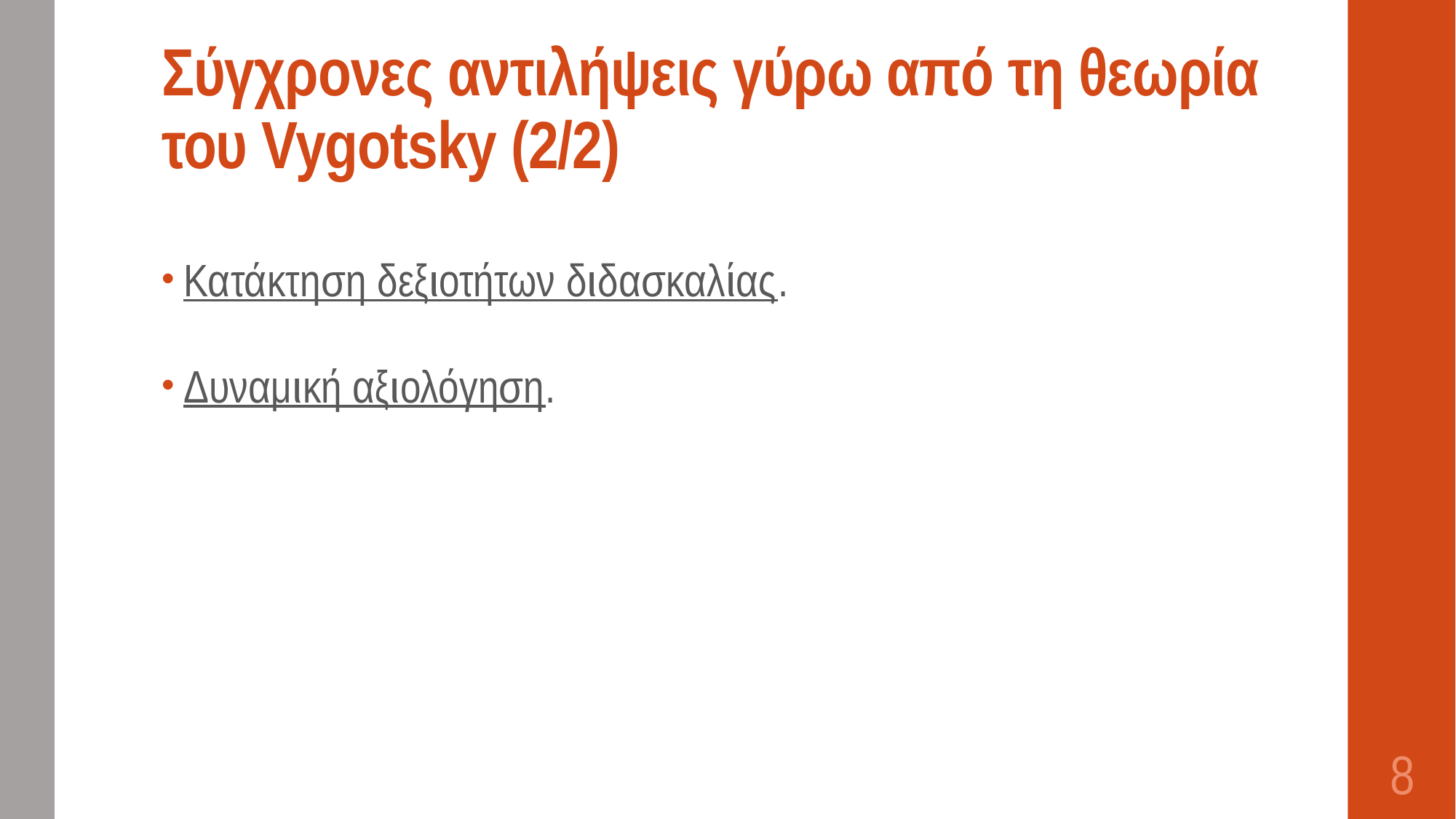

# Σύγχρονες αντιλήψεις γύρω από τη θεωρία του Vygotsky (2/2)
Κατάκτηση δεξιοτήτων διδασκαλίας.
Δυναμική αξιολόγηση.
8